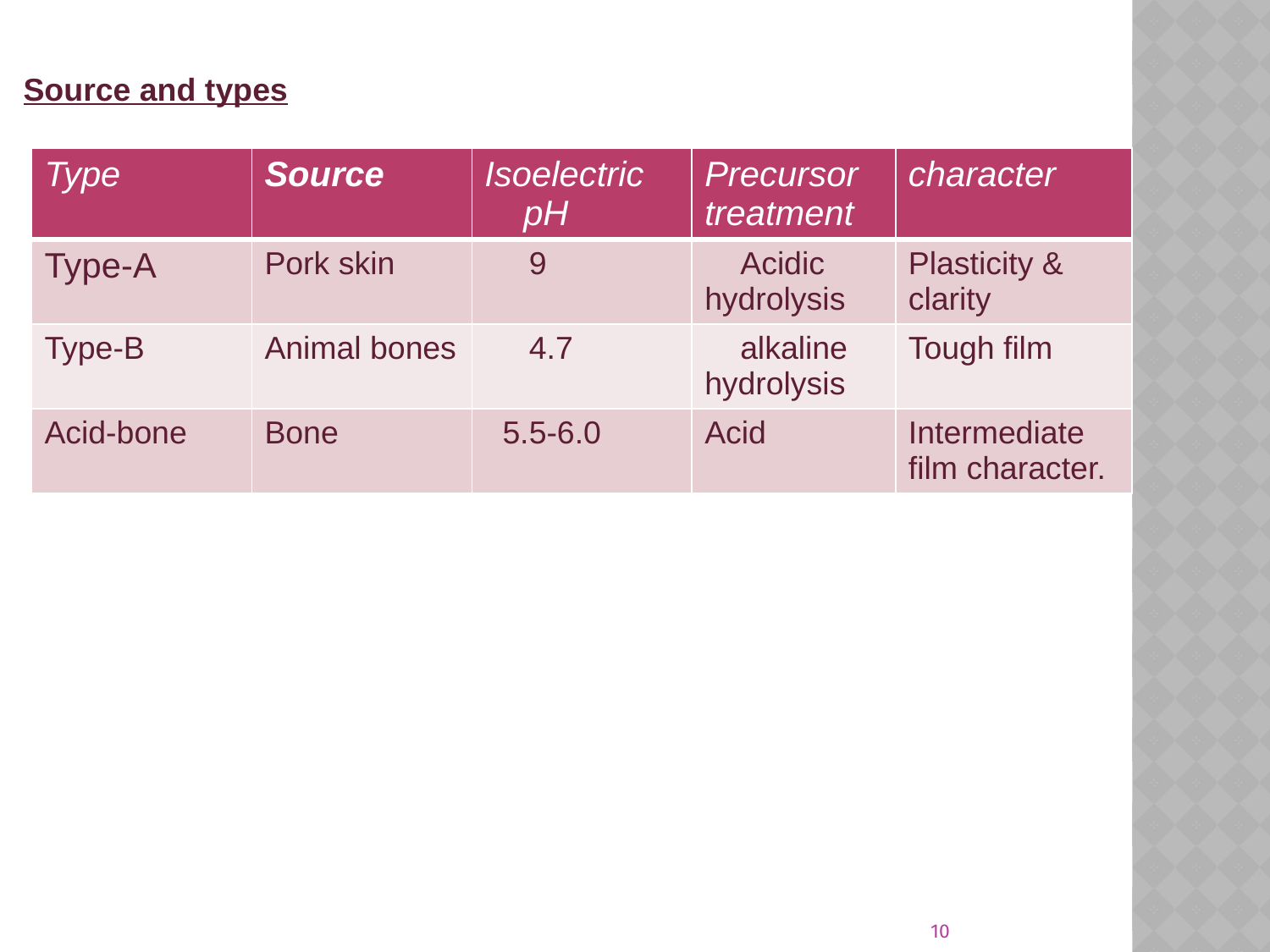

Source and types
| Type | Source | Isoelectric pH | Precursor treatment | character |
| --- | --- | --- | --- | --- |
| Type-A | Pork skin | 9 | Acidic hydrolysis | Plasticity & clarity |
| Type-B | Animal bones | 4.7 | alkaline hydrolysis | Tough film |
| Acid-bone | Bone | 5.5-6.0 | Acid | Intermediate film character. |
10